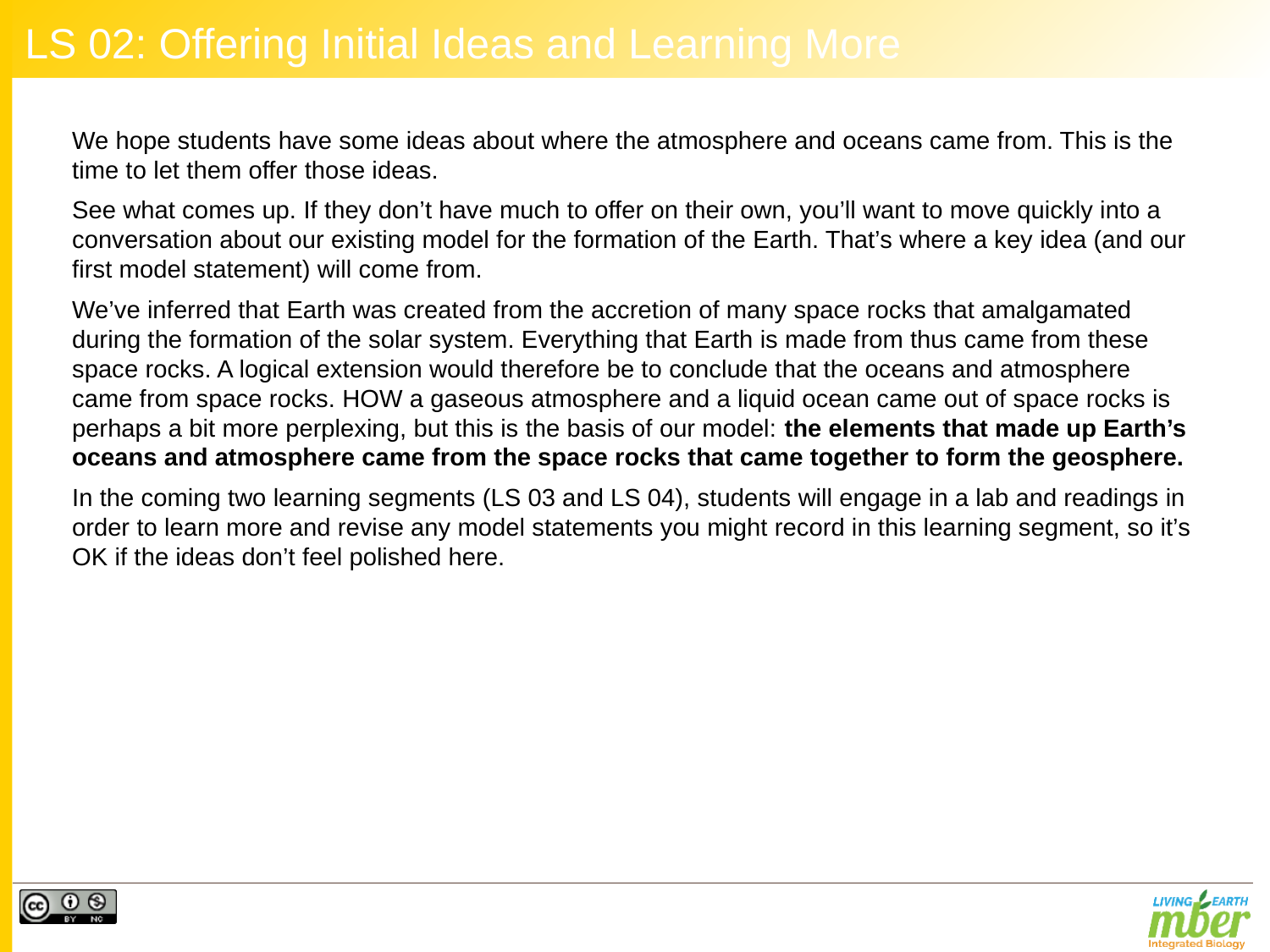

# LS 02: Offering Initial Ideas and Learning More
We hope students have some ideas about where the atmosphere and oceans came from. This is the time to let them offer those ideas.
See what comes up. If they don’t have much to offer on their own, you’ll want to move quickly into a conversation about our existing model for the formation of the Earth. That’s where a key idea (and our first model statement) will come from.
We’ve inferred that Earth was created from the accretion of many space rocks that amalgamated during the formation of the solar system. Everything that Earth is made from thus came from these space rocks. A logical extension would therefore be to conclude that the oceans and atmosphere came from space rocks. HOW a gaseous atmosphere and a liquid ocean came out of space rocks is perhaps a bit more perplexing, but this is the basis of our model: the elements that made up Earth’s oceans and atmosphere came from the space rocks that came together to form the geosphere.
In the coming two learning segments (LS 03 and LS 04), students will engage in a lab and readings in order to learn more and revise any model statements you might record in this learning segment, so it’s OK if the ideas don’t feel polished here.